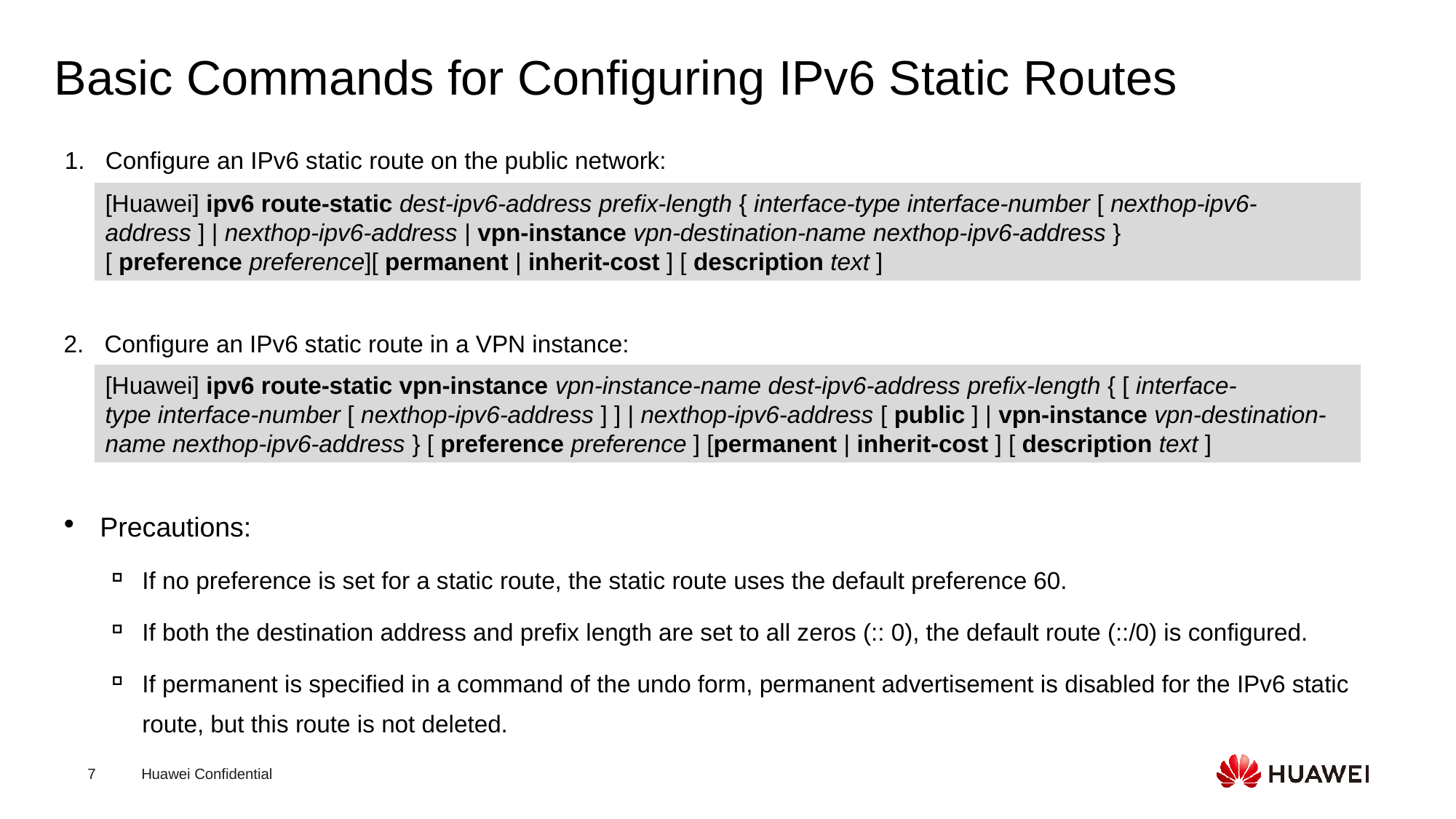

# Basic Commands for Configuring IPv6 Static Routes
Configure an IPv6 static route on the public network:
[Huawei] ipv6 route-static dest-ipv6-address prefix-length { interface-type interface-number [ nexthop-ipv6-address ] | nexthop-ipv6-address | vpn-instance vpn-destination-name nexthop-ipv6-address } [ preference preference][ permanent | inherit-cost ] [ description text ]
Configure an IPv6 static route in a VPN instance:
[Huawei] ipv6 route-static vpn-instance vpn-instance-name dest-ipv6-address prefix-length { [ interface-type interface-number [ nexthop-ipv6-address ] ] | nexthop-ipv6-address [ public ] | vpn-instance vpn-destination-name nexthop-ipv6-address } [ preference preference ] [permanent | inherit-cost ] [ description text ]
Precautions:
If no preference is set for a static route, the static route uses the default preference 60.
If both the destination address and prefix length are set to all zeros (:: 0), the default route (::/0) is configured.
If permanent is specified in a command of the undo form, permanent advertisement is disabled for the IPv6 static route, but this route is not deleted.